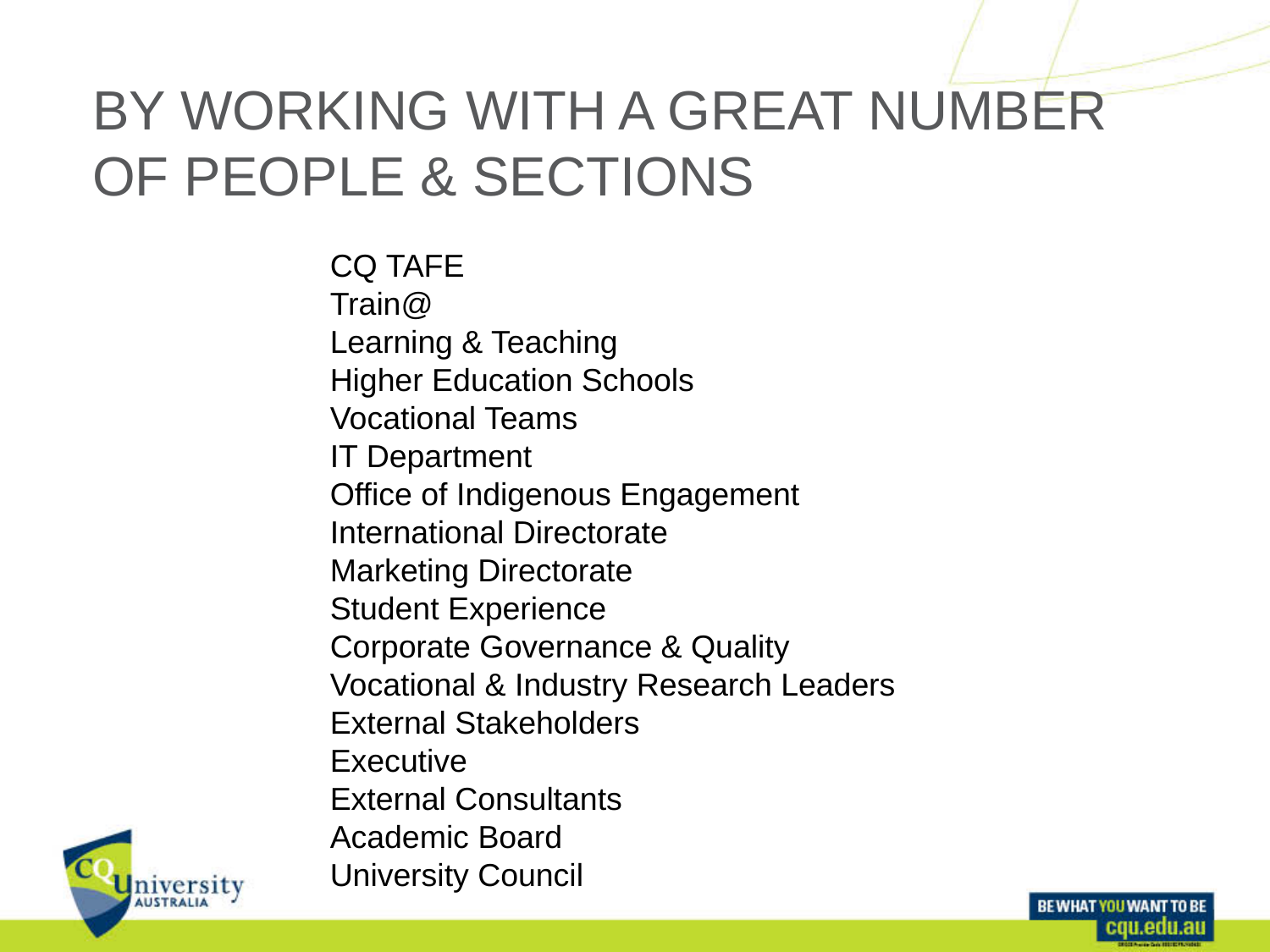

# BY WORKING WITH A GREAT NUMBER OF PEOPLE & SECTIONS
CQ TAFE
Train@
Learning & Teaching
Higher Education Schools
Vocational Teams
IT Department
Office of Indigenous Engagement
International Directorate
Marketing Directorate
Student Experience
Corporate Governance & Quality
Vocational & Industry Research Leaders
External Stakeholders
Executive
External Consultants
Academic Board
University Council